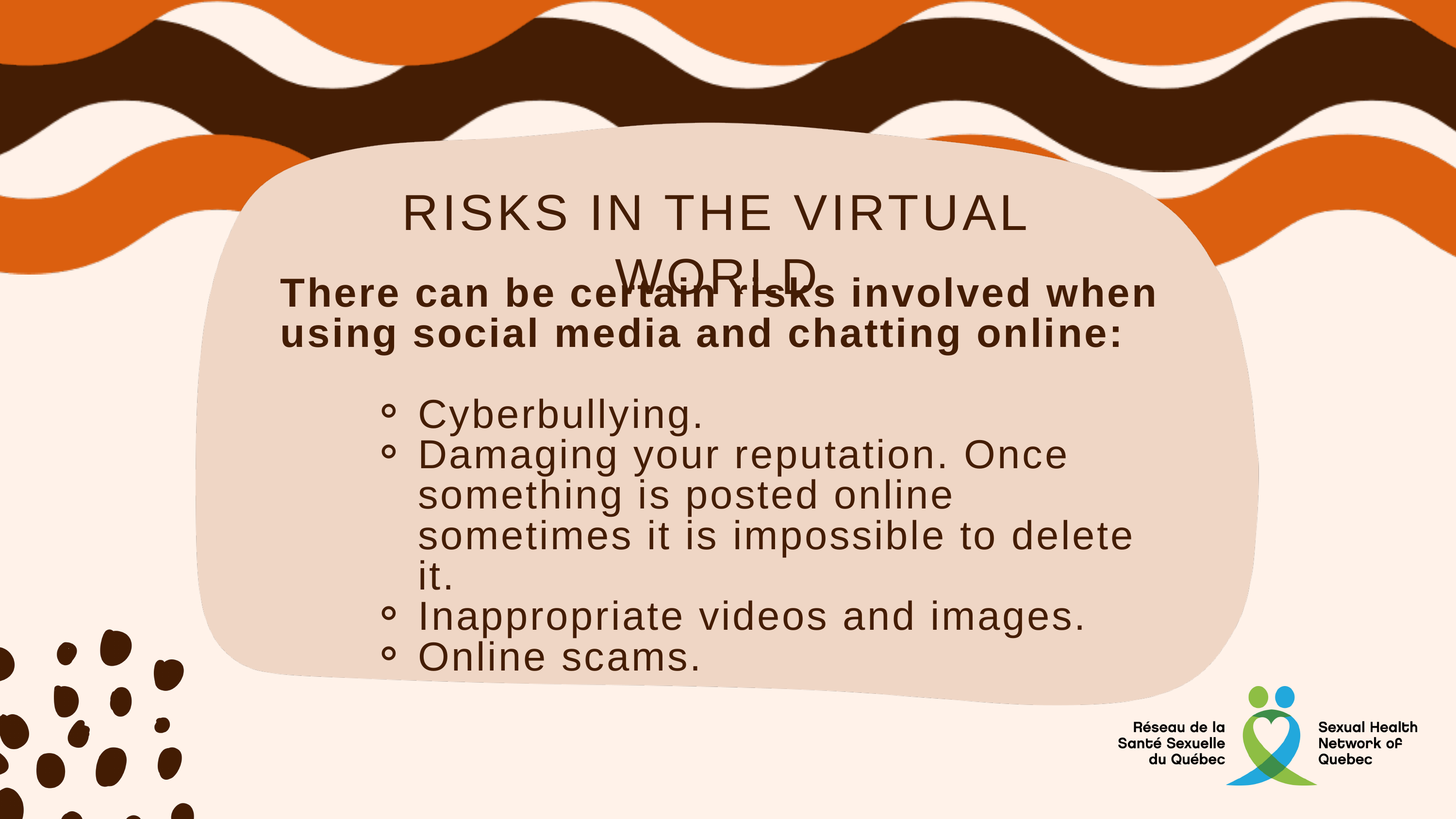

RISKS IN THE VIRTUAL WORLD

There can be certain risks involved when using social media and chatting online:

Cyberbullying.
Damaging your reputation. Once something is posted online sometimes it is impossible to delete it.
Inappropriate videos and images.
Online scams.